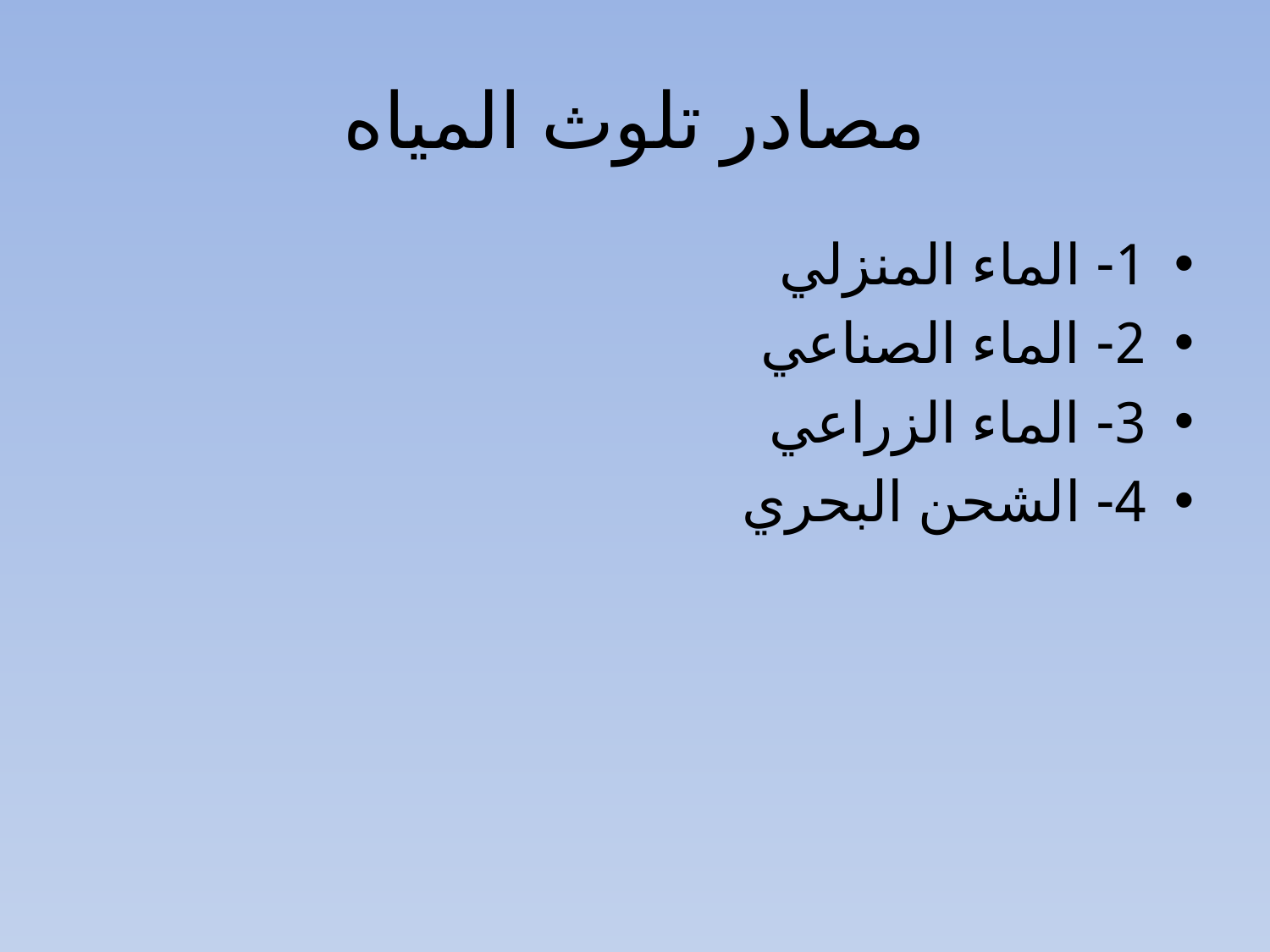

# مصادر تلوث المياه
1- الماء المنزلي
2- الماء الصناعي
3- الماء الزراعي
4- الشحن البحري